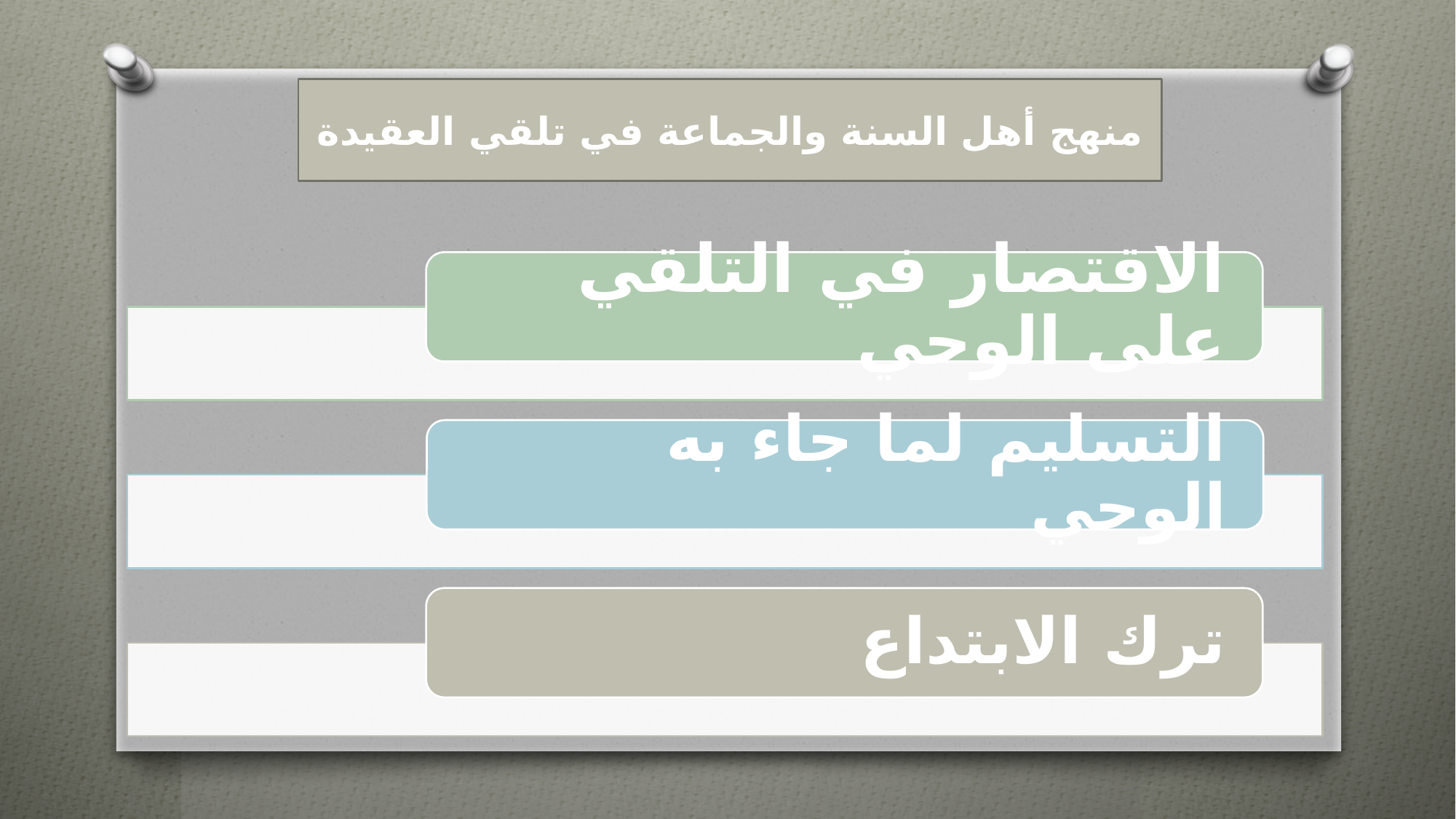

منهج أهل السنة والجماعة في تلقي العقيدة
الاقتصار في التلقي على الوحي
التسليم لما جاء به الوحي
ترك الابتداع